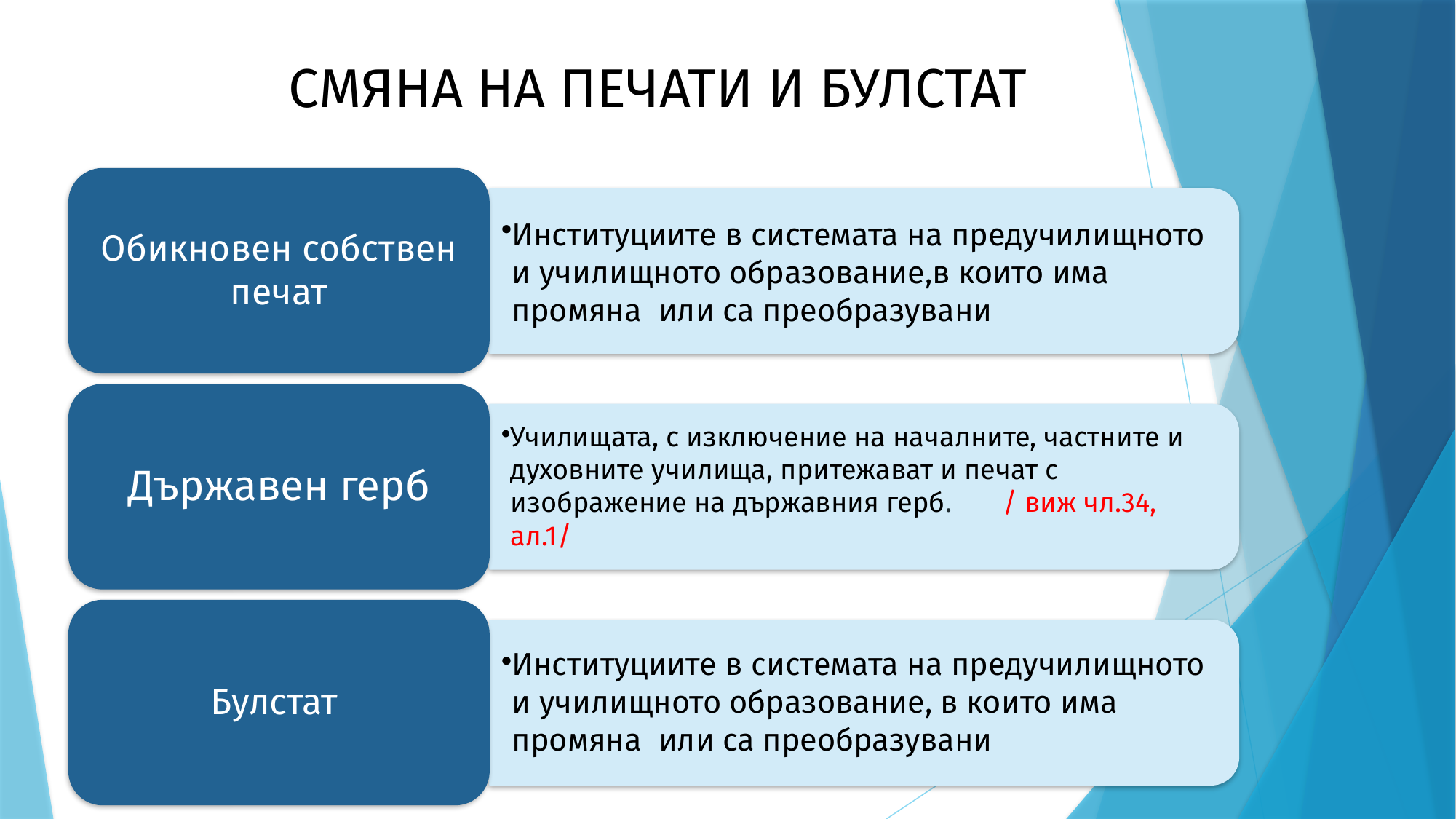

# СМЯНА НА ПЕЧАТИ И БУЛСТАТ
Обикновен собствен печат
Институциите в системата на предучилищното и училищното образование,в които има промяна  или са преобразувани
Държавен герб
Училищата, с изключение на началните, частните и духовните училища, притежават и печат с изображение на държавния герб.       / виж чл.34, ал.1/
Булстат
Институциите в системата на предучилищното и училищното образование, в които има промяна  или са преобразувани